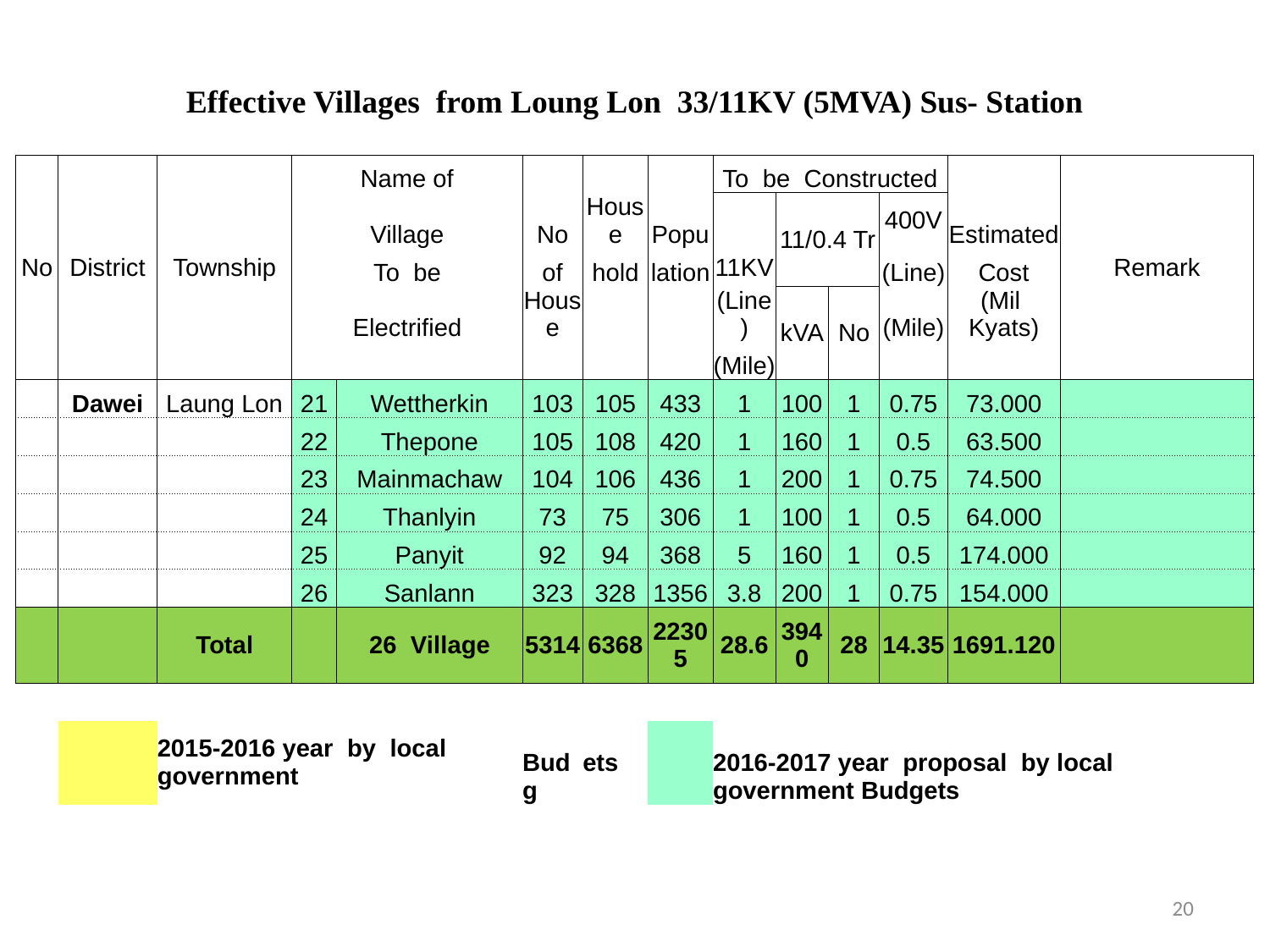

| Effective Villages from Loung Lon 33/11KV (5MVA) Sus- Station |  |  |  |  |  |  |  |  |  |  |  |  |  |
| --- | --- | --- | --- | --- | --- | --- | --- | --- | --- | --- | --- | --- | --- |
| No |  | Township | Name of |  |  |  |  | To be Constructed |  |  |  |  | Remark |
|  |  |  | Village |  | No | House | Popu |  | 11/0.4 Tr |  | 400V | Estimated |  |
|  | District |  | To be |  | of | hold | lation | 11KV |  |  | (Line) | Cost |  |
|  |  |  | Electrified |  | House |  |  | (Line) | kVA | No | (Mile) | (Mil Kyats) |  |
|  |  |  |  |  |  |  |  | (Mile) |  |  |  |  |  |
|  | Dawei | Laung Lon | 21 | Wettherkin | 103 | 105 | 433 | 1 | 100 | 1 | 0.75 | 73.000 |  |
|  |  |  | 22 | Thepone | 105 | 108 | 420 | 1 | 160 | 1 | 0.5 | 63.500 |  |
|  |  |  | 23 | Mainmachaw | 104 | 106 | 436 | 1 | 200 | 1 | 0.75 | 74.500 |  |
|  |  |  | 24 | Thanlyin | 73 | 75 | 306 | 1 | 100 | 1 | 0.5 | 64.000 |  |
|  |  |  | 25 | Panyit | 92 | 94 | 368 | 5 | 160 | 1 | 0.5 | 174.000 |  |
|  |  |  | 26 | Sanlann | 323 | 328 | 1356 | 3.8 | 200 | 1 | 0.75 | 154.000 |  |
|  |  | Total |  | 26 Village | 5314 | 6368 | 22305 | 28.6 | 3940 | 28 | 14.35 | 1691.120 |  |
|  |  |  |  |  |  |  |  |  |  |  |  |  |  |
|  |  |  |  |  |  |  |  |  |  |  |  |  |  |
|  |  | 2015-2016 year by local government |  |  | Budg | ets |  | 2016-2017 year proposal by local government Budgets |  |  |  |  |  |
20